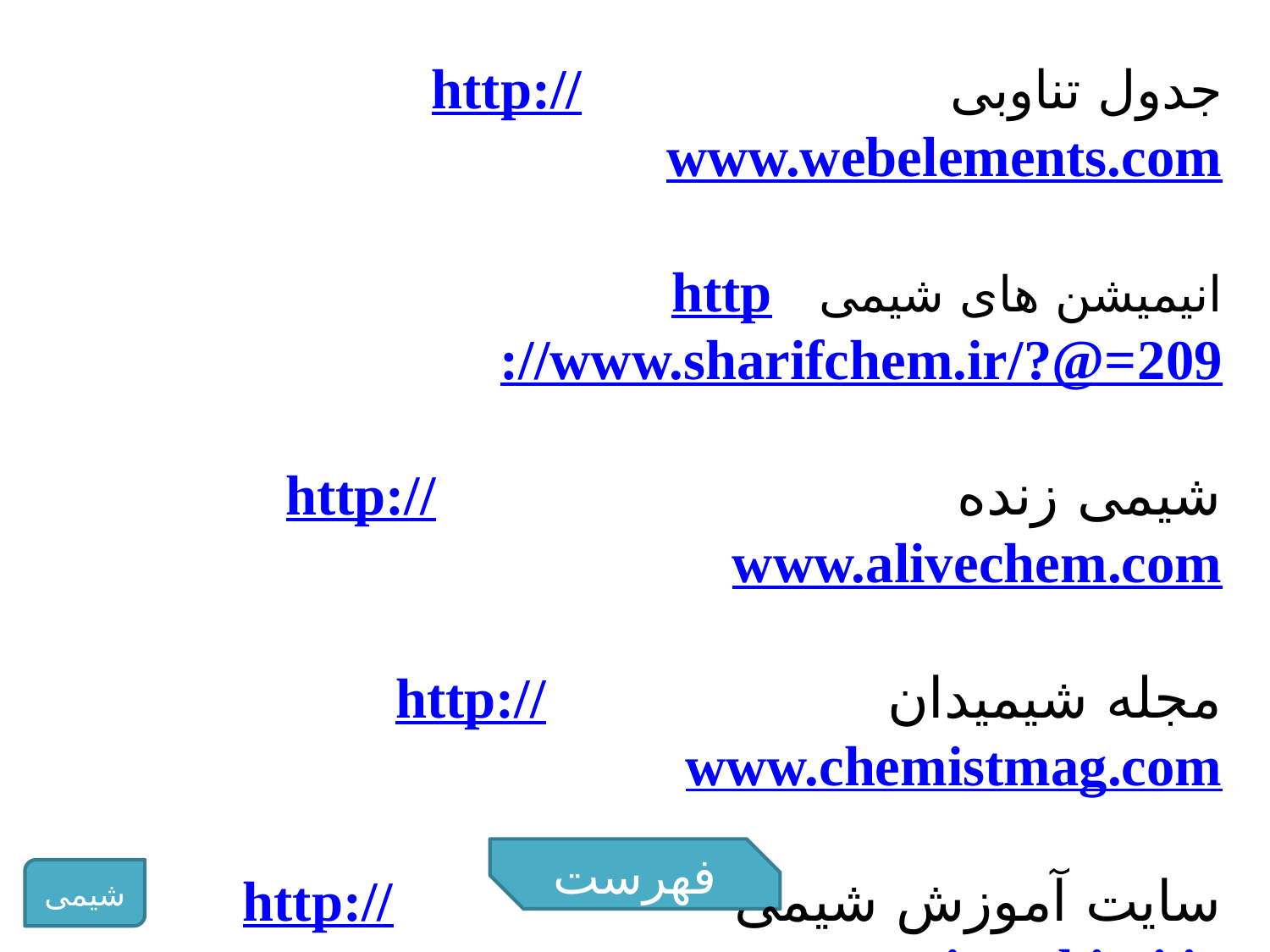

جدول تناوبی                      http://www.webelements.com

انیمیشن های شیمی   http://www.sharifchem.ir/?@=209

شیمی زنده                             http://www.alivechem.com

مجله شیمیدان                   http://www.chemistmag.com

سایت آموزش شیمی                   http://www.jamshimi.ir

سایت شیمی یزد                      http://blog.chemyazd.com
فهرست
شیمی